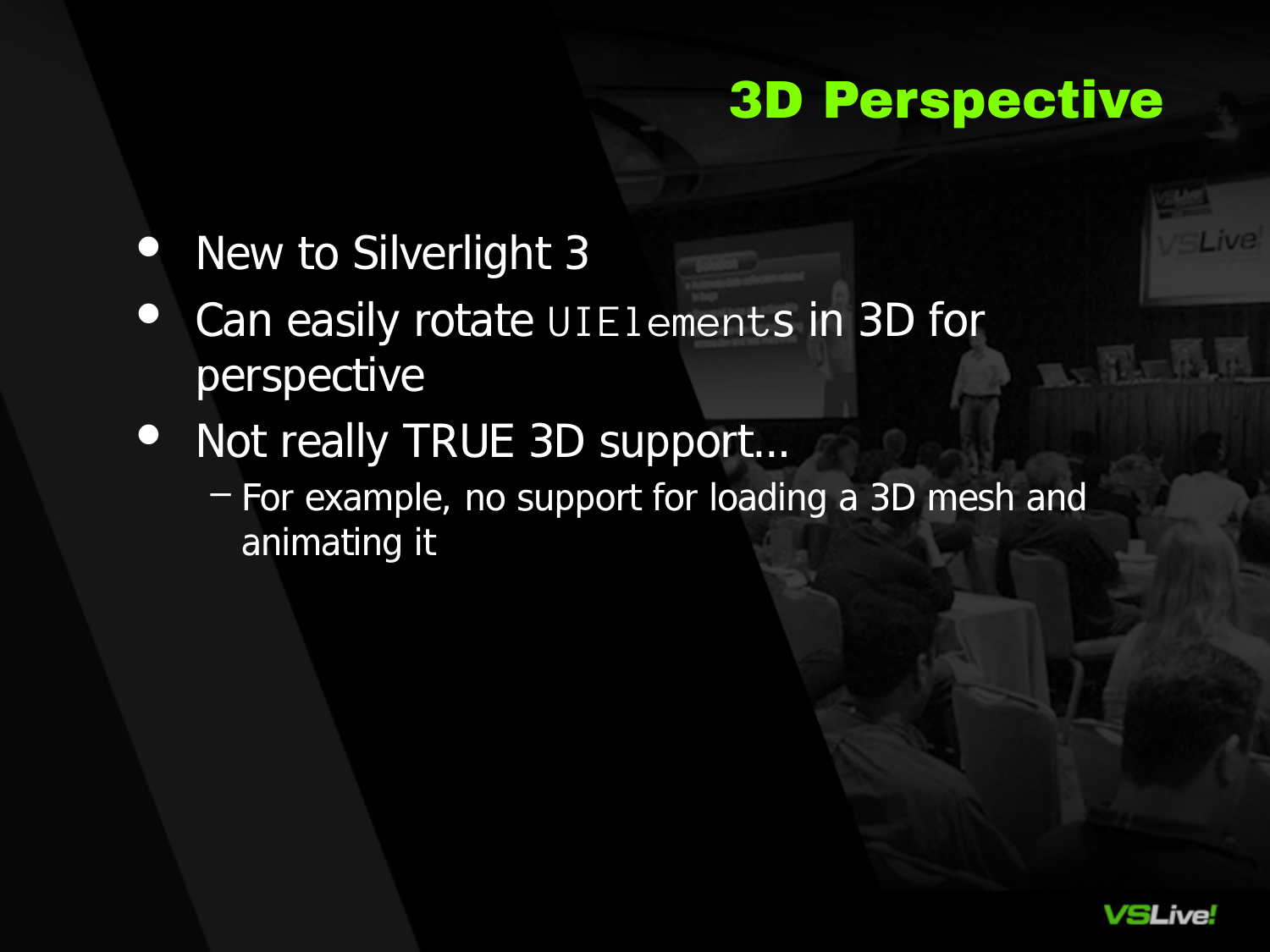

# 3D Perspective
New to Silverlight 3
Can easily rotate UIElements in 3D for perspective
Not really TRUE 3D support…
For example, no support for loading a 3D mesh and animating it